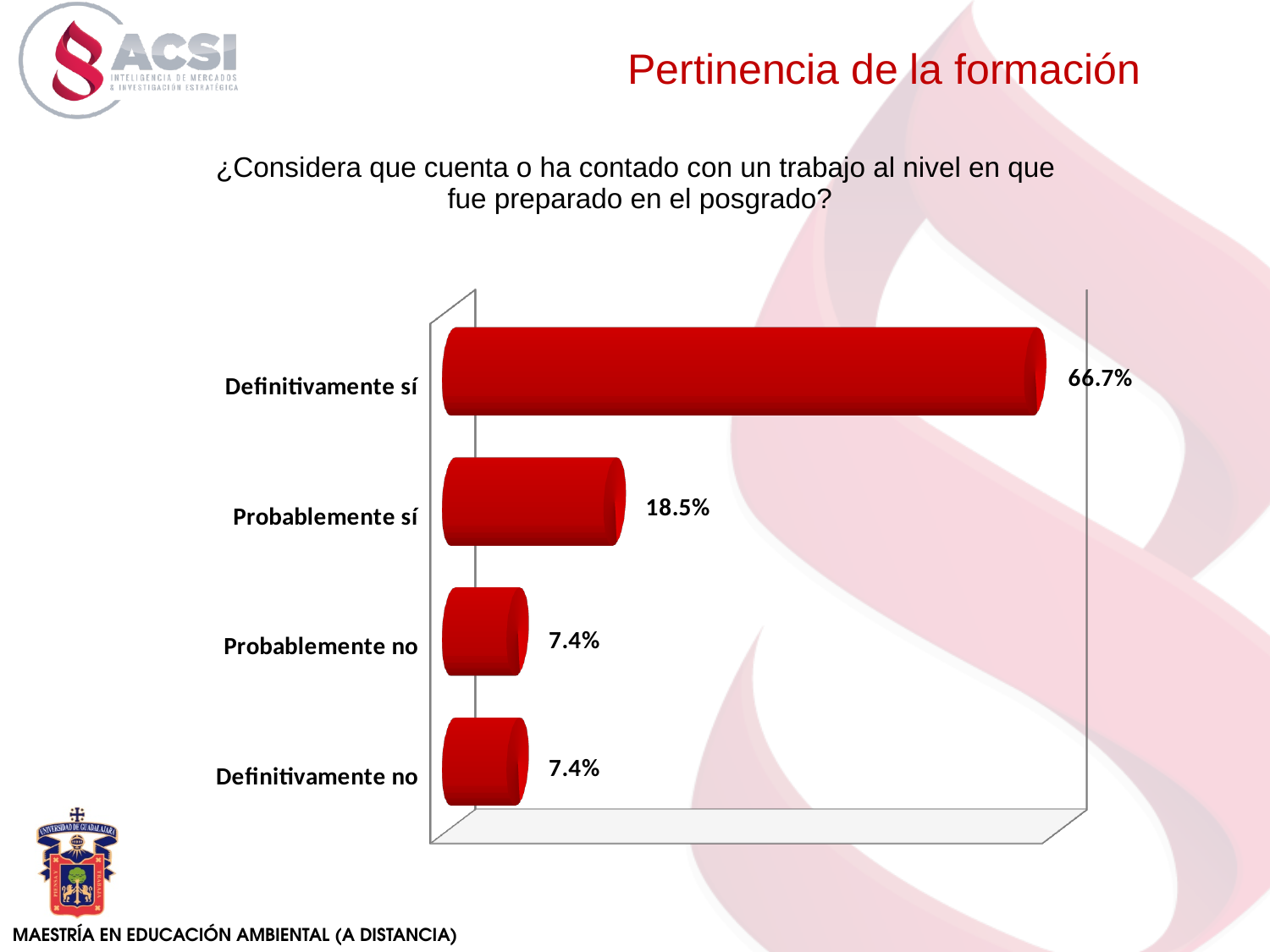

Pertinencia de la formación
¿Considera que cuenta o ha contado con un trabajo al nivel en que
fue preparado en el posgrado?

[unsupported chart]